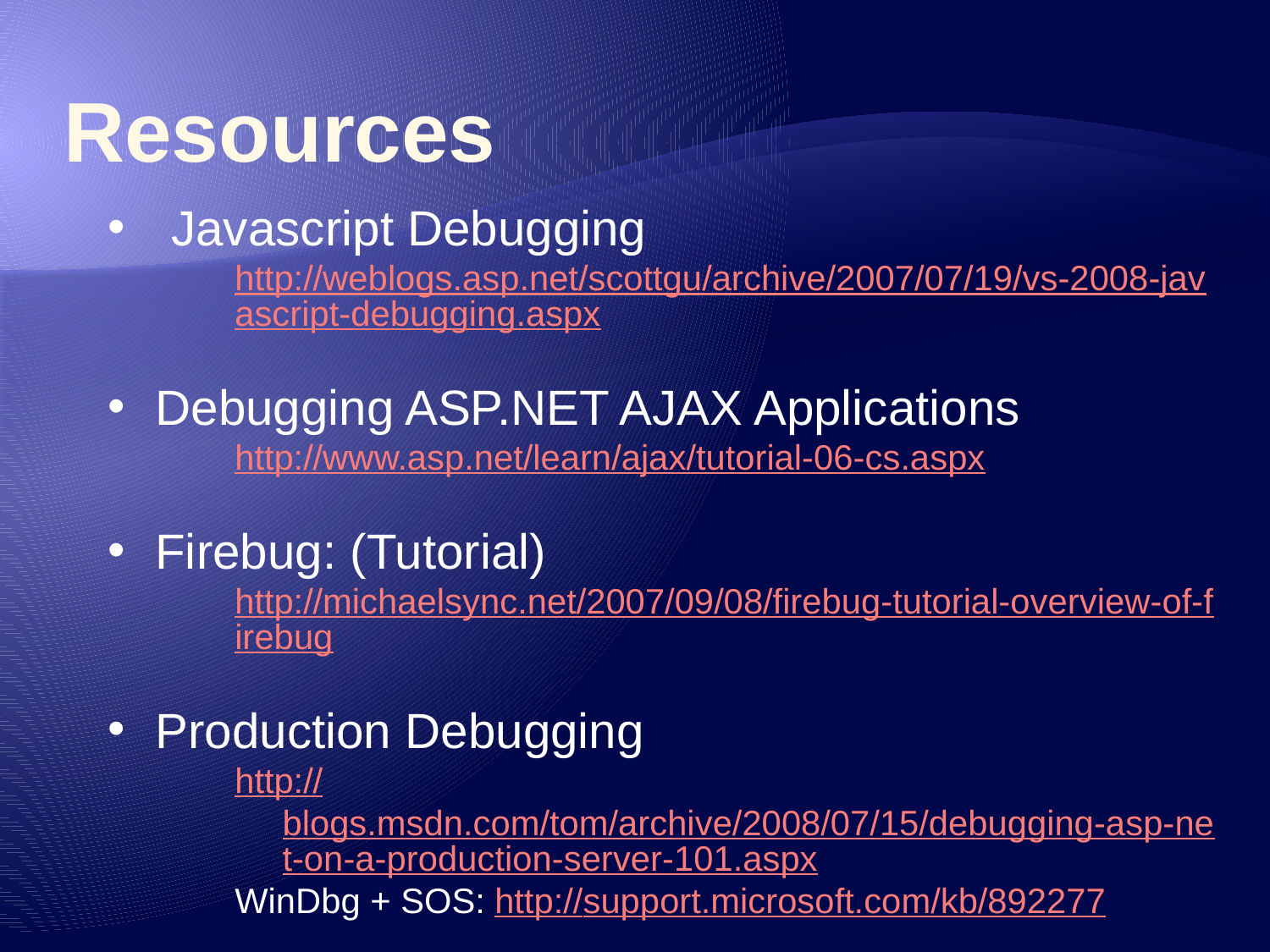

# Resources
Javascript Debugging
http://weblogs.asp.net/scottgu/archive/2007/07/19/vs-2008-javascript-debugging.aspx

Debugging ASP.NET AJAX Applications
http://www.asp.net/learn/ajax/tutorial-06-cs.aspx

Firebug: (Tutorial)
http://michaelsync.net/2007/09/08/firebug-tutorial-overview-of-firebug

Production Debugging
http://blogs.msdn.com/tom/archive/2008/07/15/debugging-asp-net-on-a-production-server-101.aspx
WinDbg + SOS: http://support.microsoft.com/kb/892277